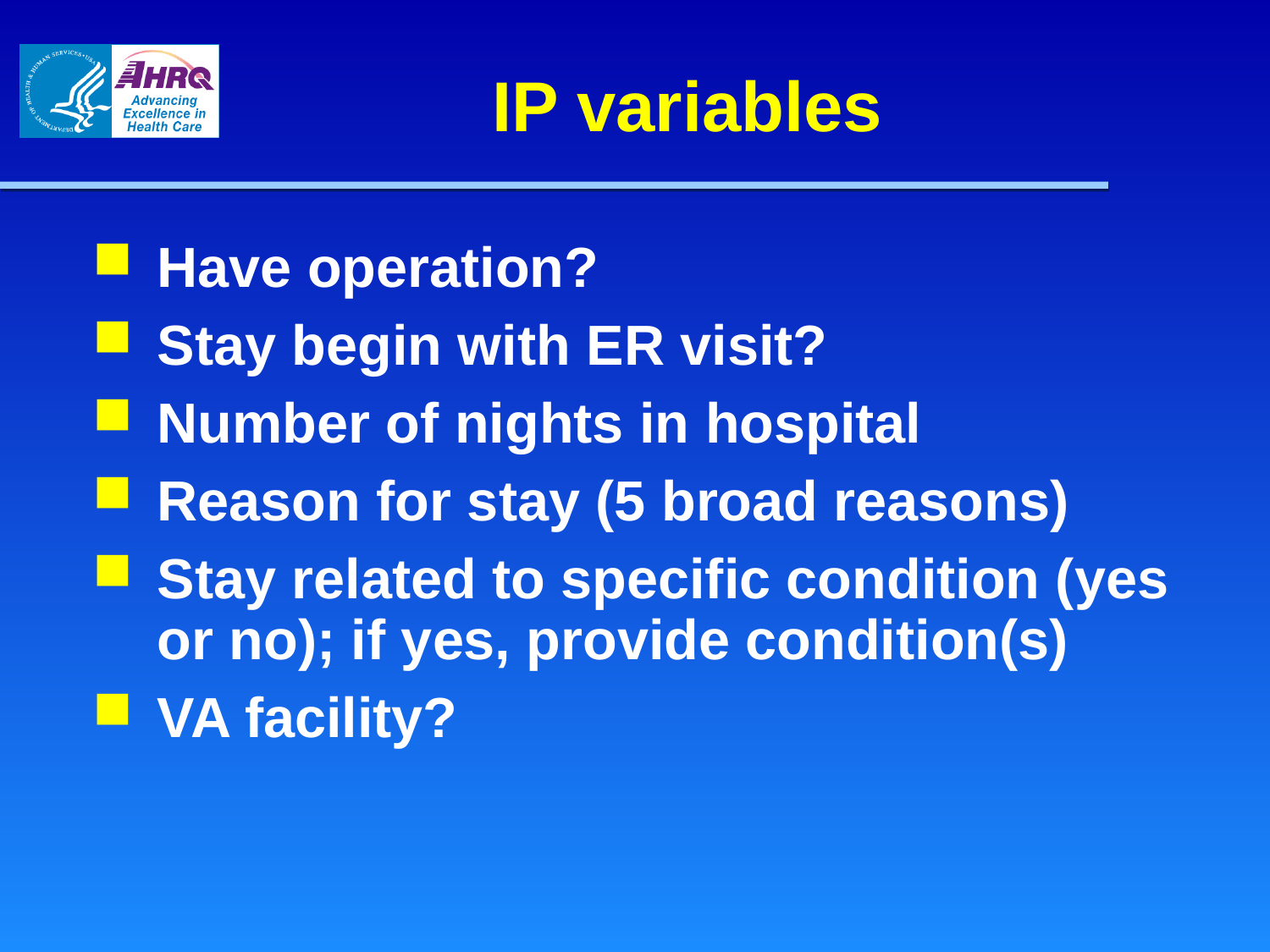

# IP variables
Have operation?
Stay begin with ER visit?
Number of nights in hospital
Reason for stay (5 broad reasons)
Stay related to specific condition (yes or no); if yes, provide condition(s)
VA facility?